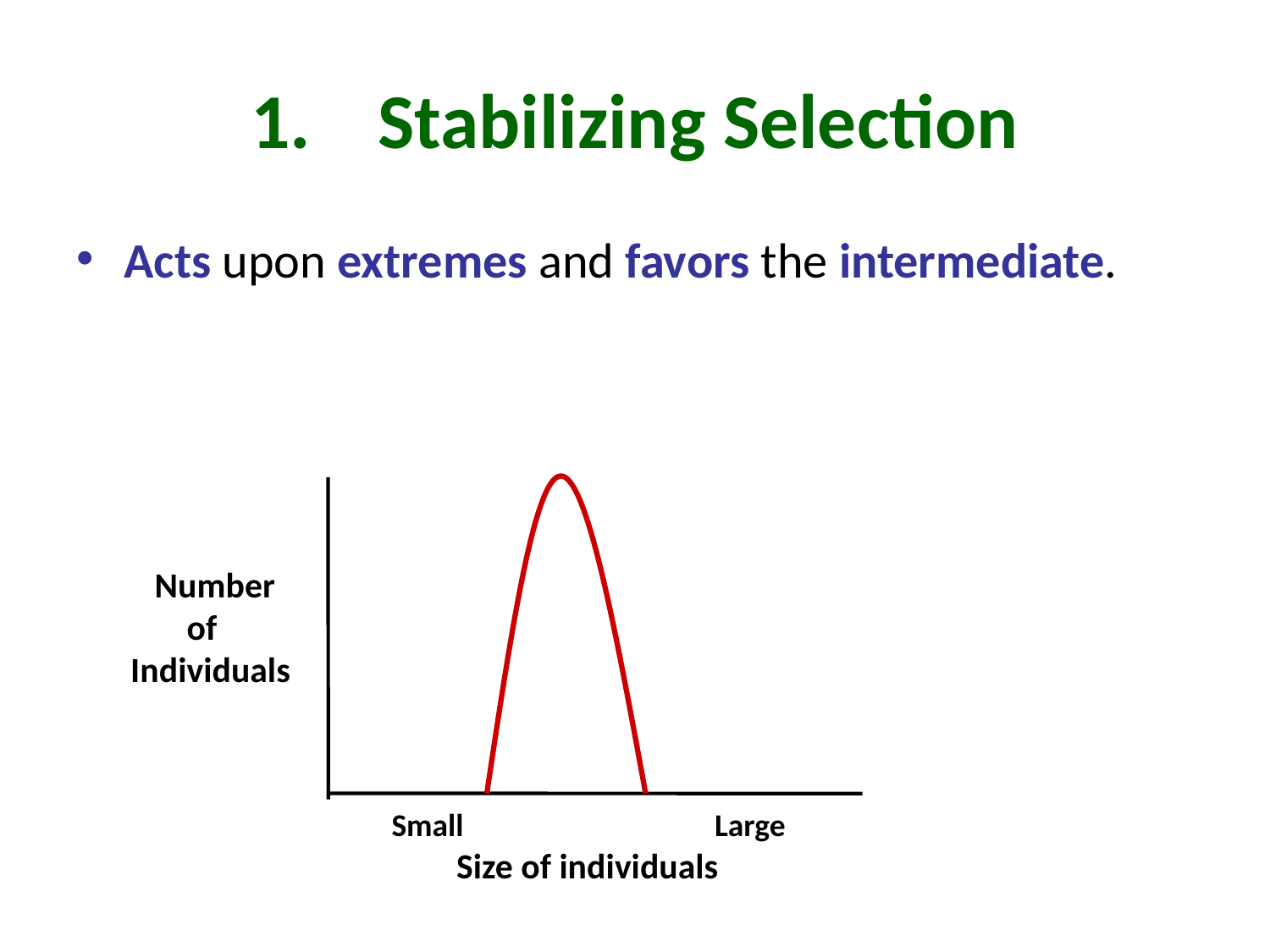

# 1.	Stabilizing Selection
Acts upon extremes and favors the intermediate.

   Number
       of
Individuals

Small                                   Large
Size of individuals